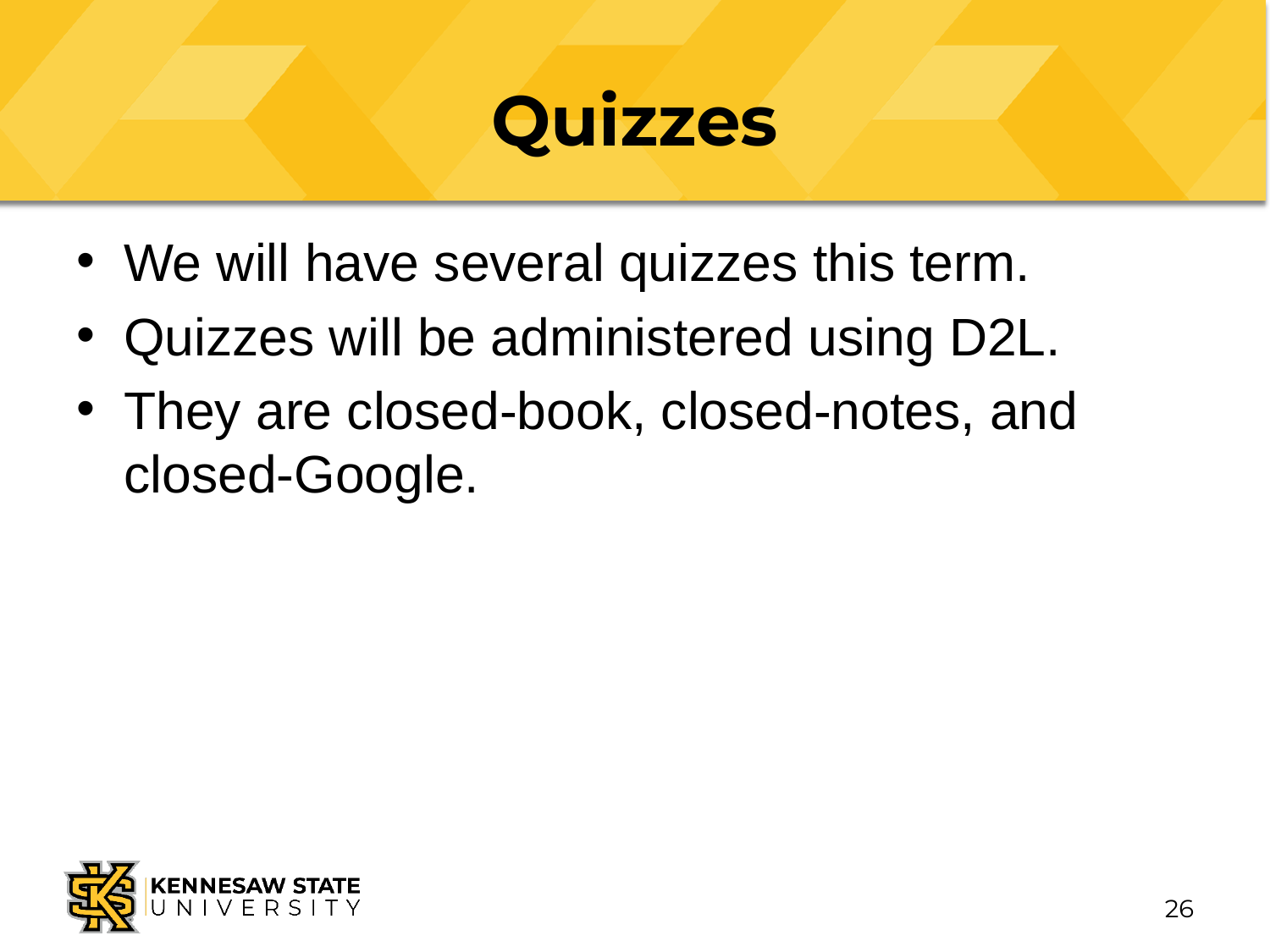

# Quizzes
We will have several quizzes this term.
Quizzes will be administered using D2L.
They are closed-book, closed-notes, and closed-Google.
26